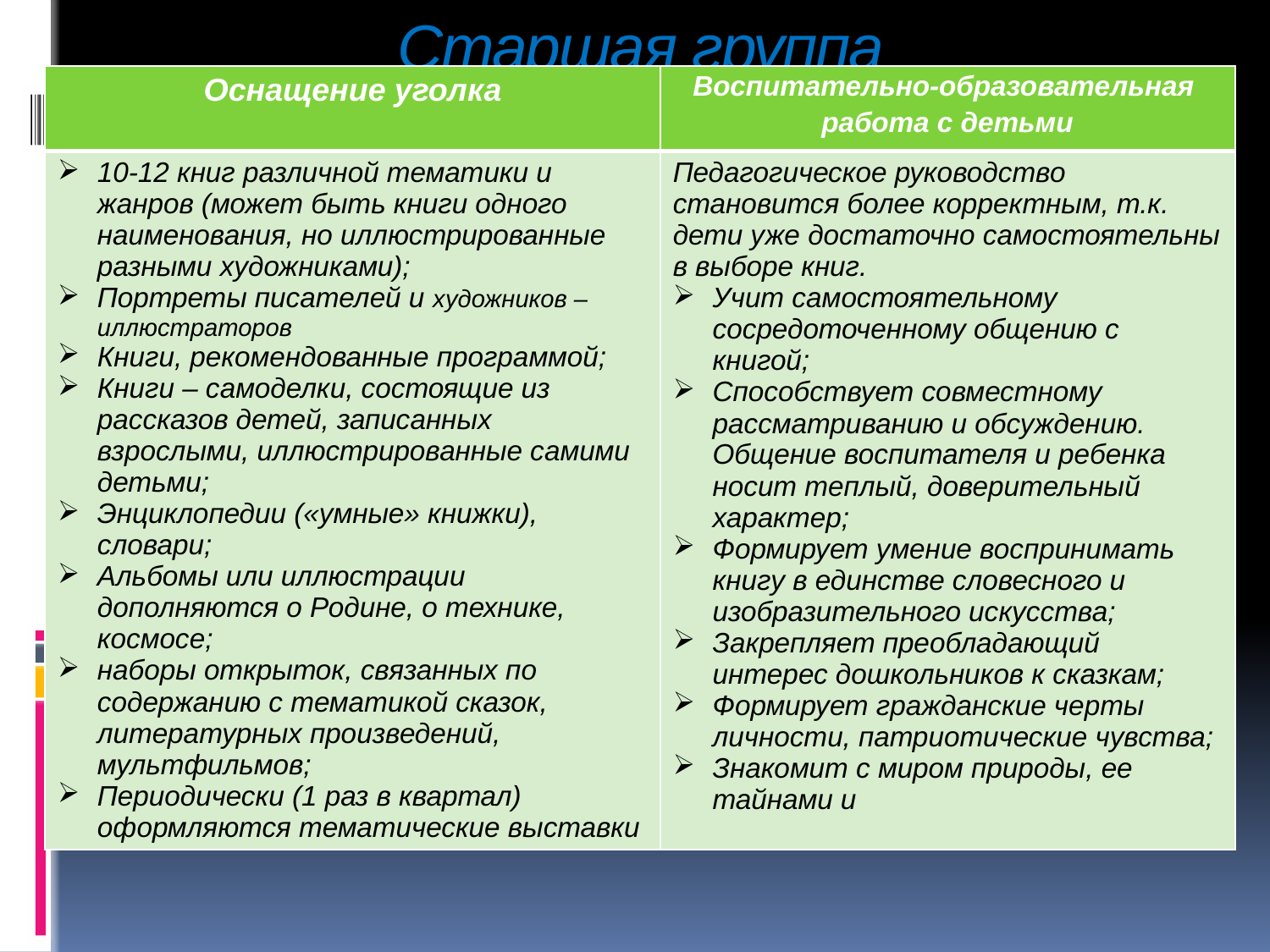

# Старшая группа
| Оснащение уголка | Воспитательно-образовательная работа с детьми |
| --- | --- |
| 10-12 книг различной тематики и жанров (может быть книги одного наименования, но иллюстрированные разными художниками); Портреты писателей и художников – иллюстраторов Книги, рекомендованные программой; Книги – самоделки, состоящие из рассказов детей, записанных взрослыми, иллюстрированные самими детьми; Энциклопедии («умные» книжки), словари; Альбомы или иллюстрации дополняются о Родине, о технике, космосе; наборы открыток, связанных по содержанию с тематикой сказок, литературных произведений, мультфильмов; Периодически (1 раз в квартал) оформляются тематические выставки | Педагогическое руководство становится более корректным, т.к. дети уже достаточно самостоятельны в выборе книг. Учит самостоятельному сосредоточенному общению с книгой; Способствует совместному рассматриванию и обсуждению. Общение воспитателя и ребенка носит теплый, доверительный характер; Формирует умение воспринимать книгу в единстве словесного и изобразительного искусства; Закрепляет преобладающий интерес дошкольников к сказкам; Формирует гражданские черты личности, патриотические чувства; Знакомит с миром природы, ее тайнами и |